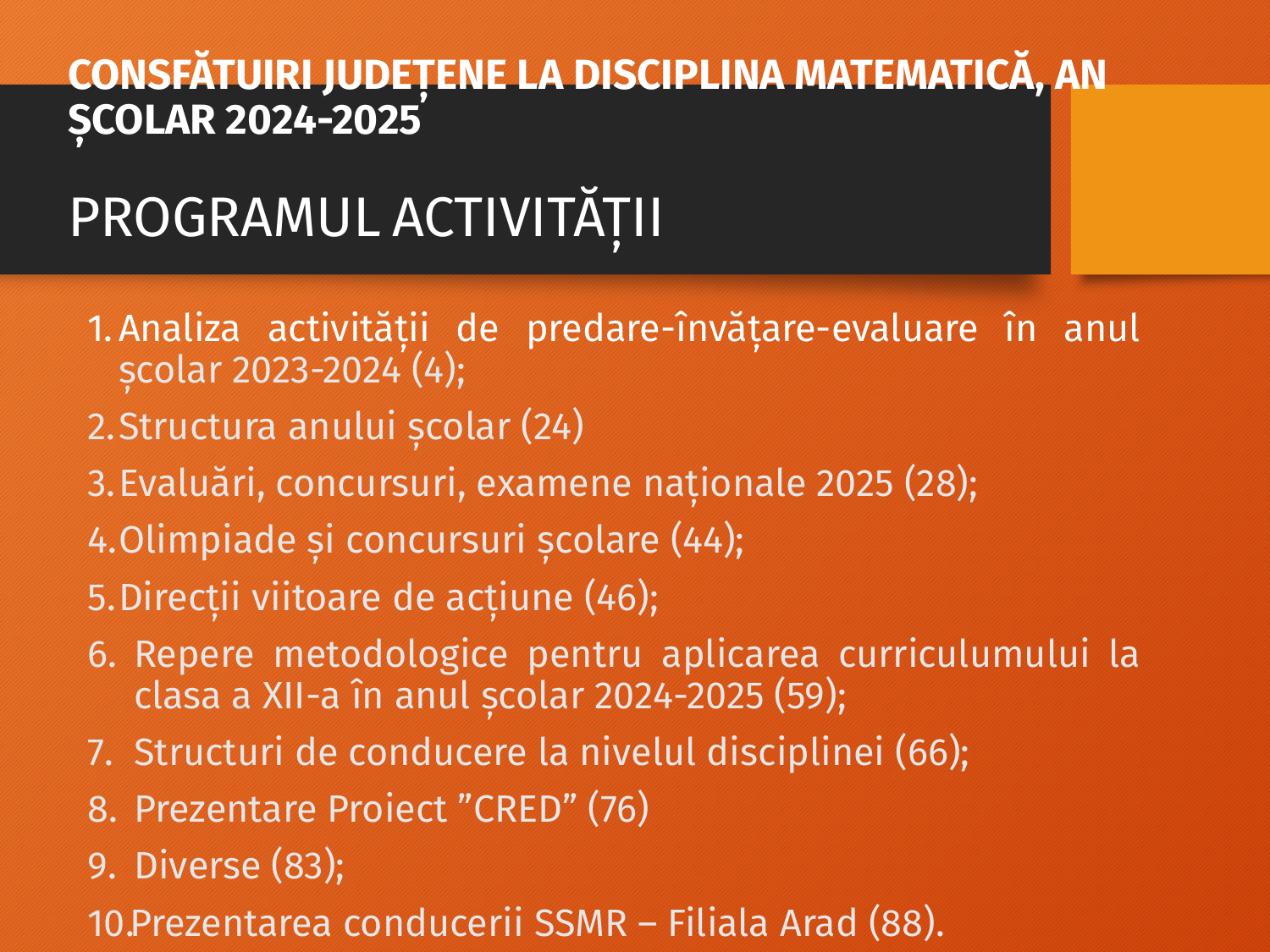

# CONSFĂTUIRI JUDEȚENE LA DISCIPLINA MATEMATICĂ, AN ȘCOLAR 2024-2025 PROGRAMUL ACTIVITĂȚII
Analiza activității de predare-învățare-evaluare în anul școlar 2023-2024 (4);
Structura anului școlar (24)
Evaluări, concursuri, examene naționale 2025 (28);
Olimpiade și concursuri școlare (44);
Direcții viitoare de acțiune (46);
Repere metodologice pentru aplicarea curriculumului la clasa a XII-a în anul școlar 2024-2025 (59);
Structuri de conducere la nivelul disciplinei (66);
Prezentare Proiect ”CRED” (76)
Diverse (83);
Prezentarea conducerii SSMR – Filiala Arad (88).